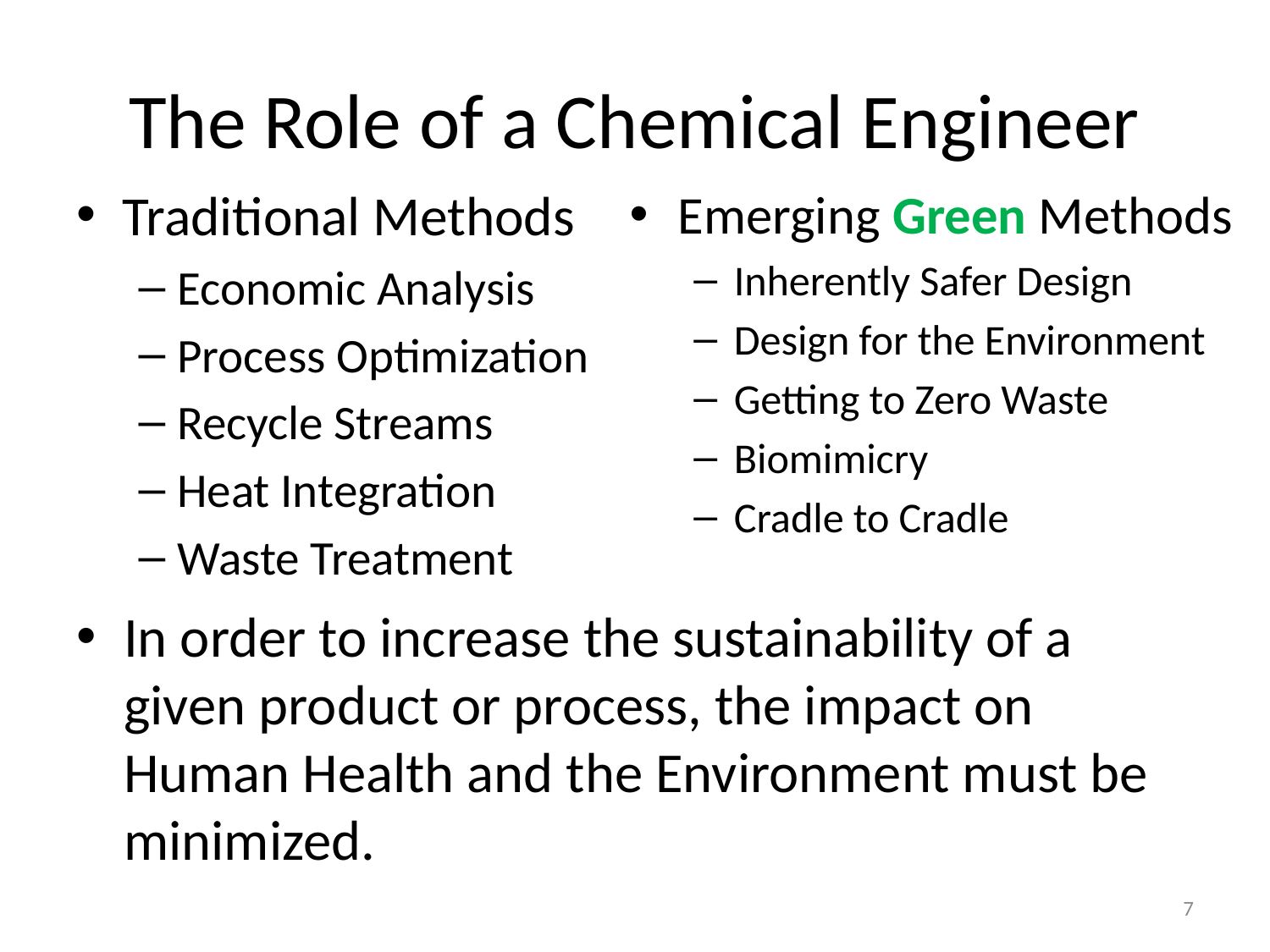

# The Role of a Chemical Engineer
Traditional Methods
Economic Analysis
Process Optimization
Recycle Streams
Heat Integration
Waste Treatment

Emerging Green Methods
Inherently Safer Design
Design for the Environment
Getting to Zero Waste
Biomimicry
Cradle to Cradle

In order to increase the sustainability of a given product or process, the impact on Human Health and the Environment must be minimized.

7